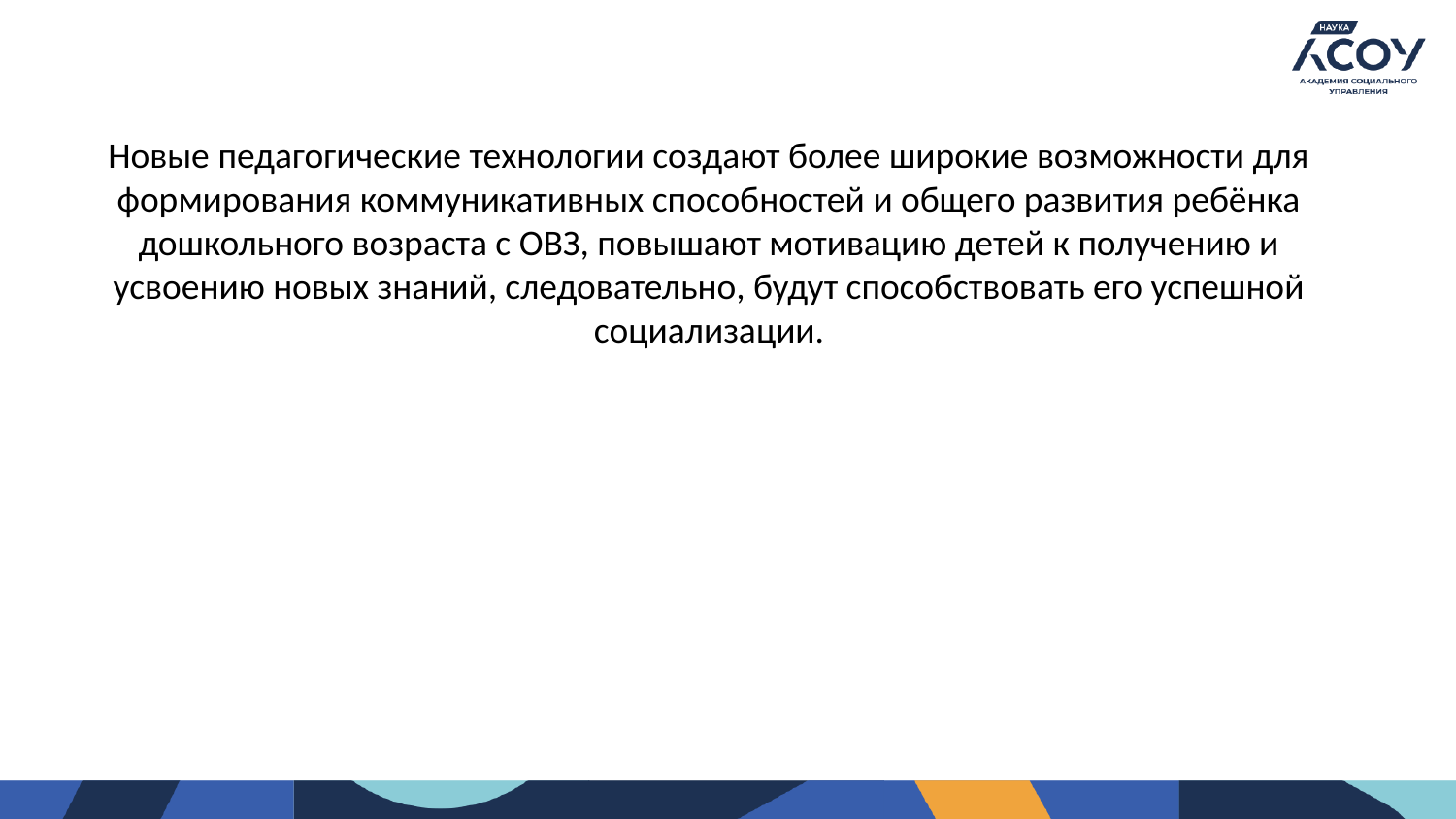

Новые педагогические технологии создают более широкие возможности для формирования коммуникативных способностей и общего развития ребёнка дошкольного возраста с ОВЗ, повышают мотивацию детей к получению и усвоению новых знаний, следовательно, будут способствовать его успешной социализации.